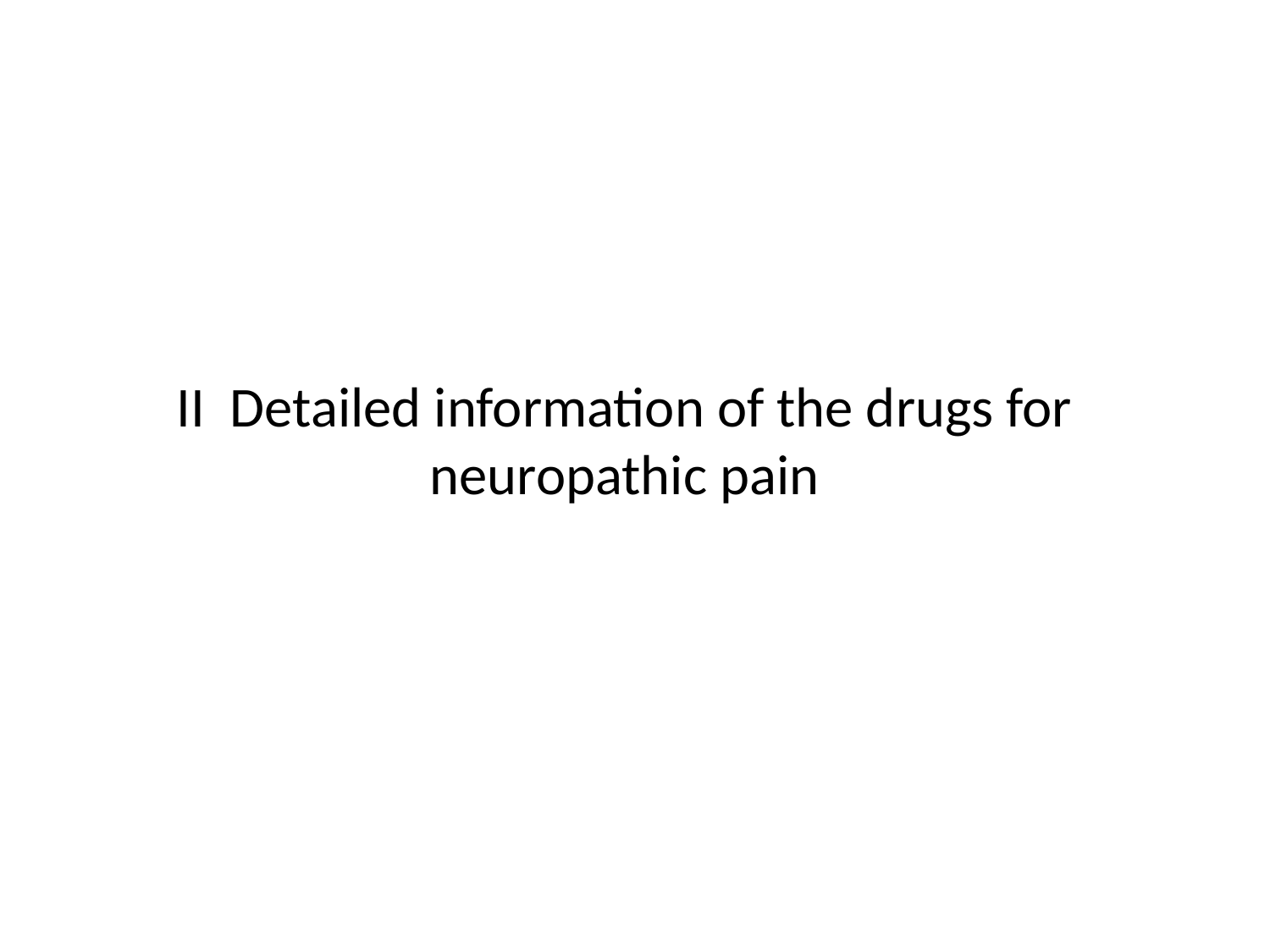

# II  Detailed information of the drugs for neuropathic pain